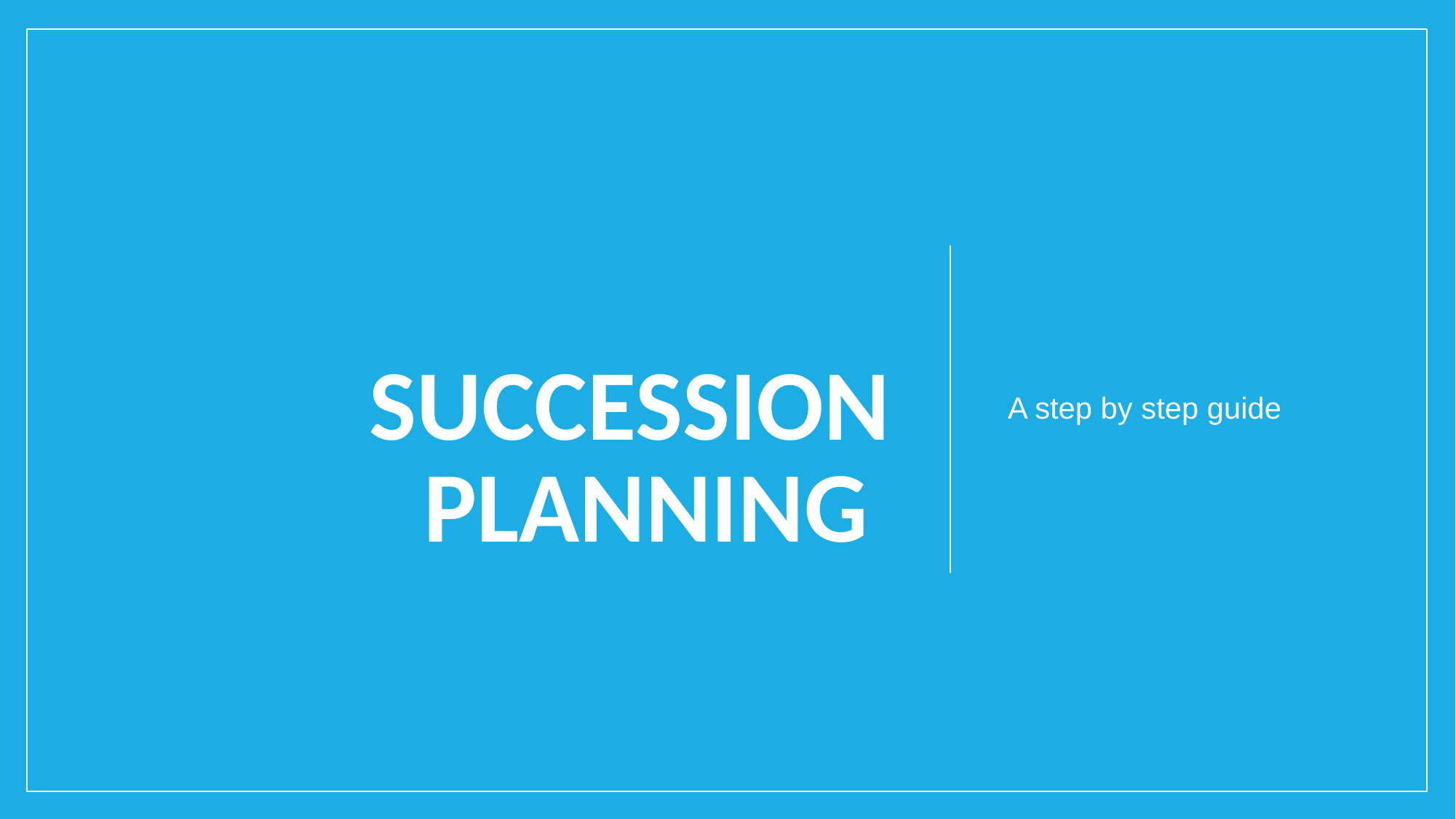

# Succession Planning
A step by step guide